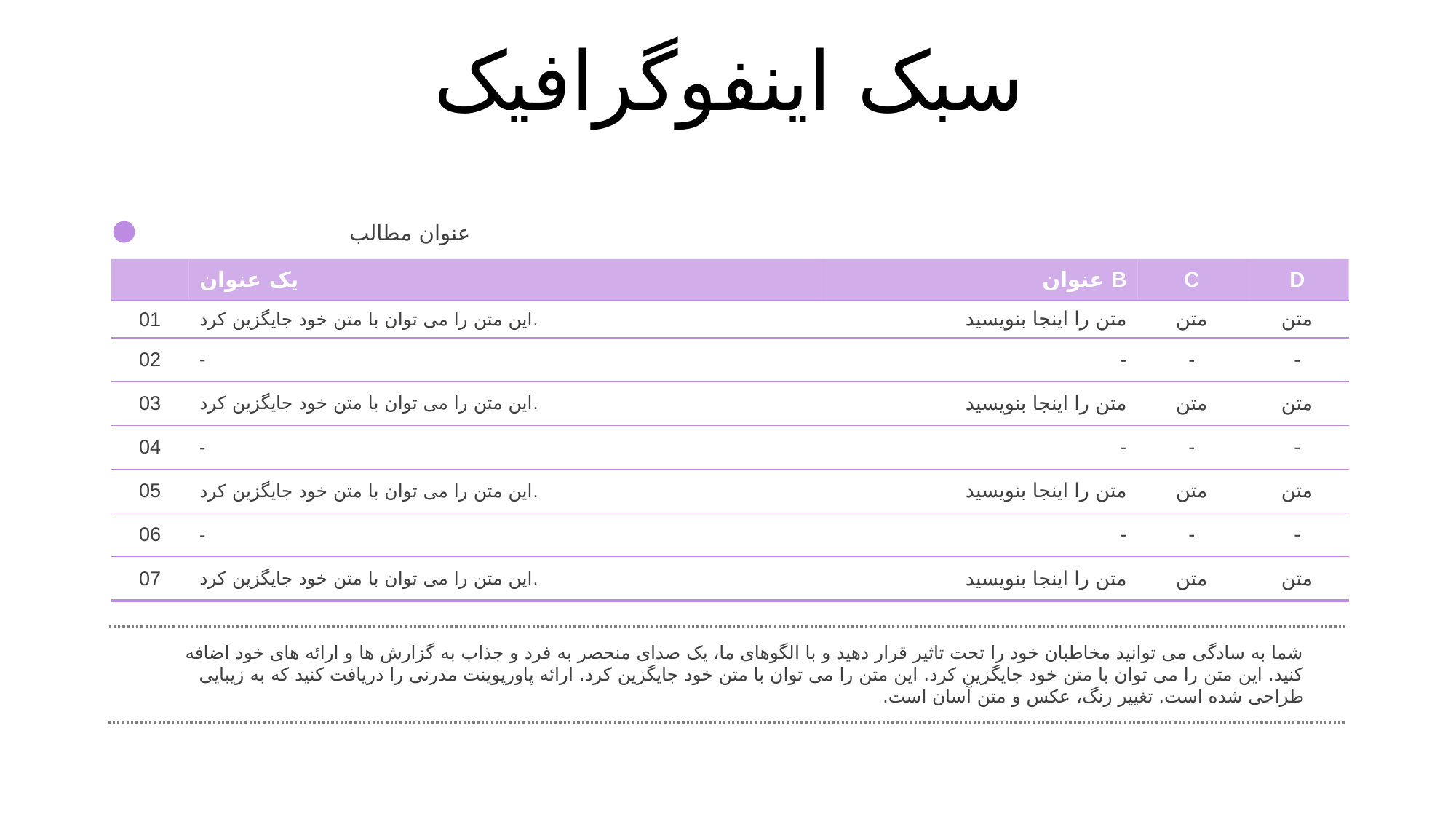

سبک اینفوگرافیک
عنوان مطالب

|  | یک عنوان | عنوان B | C | D |
| --- | --- | --- | --- | --- |
| 01 | این متن را می توان با متن خود جایگزین کرد. | متن را اینجا بنویسید | متن | متن |
| 02 | - | - | - | - |
| 03 | این متن را می توان با متن خود جایگزین کرد. | متن را اینجا بنویسید | متن | متن |
| 04 | - | - | - | - |
| 05 | این متن را می توان با متن خود جایگزین کرد. | متن را اینجا بنویسید | متن | متن |
| 06 | - | - | - | - |
| 07 | این متن را می توان با متن خود جایگزین کرد. | متن را اینجا بنویسید | متن | متن |

شما به سادگی می توانید مخاطبان خود را تحت تاثیر قرار دهید و با الگوهای ما، یک صدای منحصر به فرد و جذاب به گزارش ها و ارائه های خود اضافه کنید. این متن را می توان با متن خود جایگزین کرد. این متن را می توان با متن خود جایگزین کرد. ارائه پاورپوینت مدرنی را دریافت کنید که به زیبایی طراحی شده است. تغییر رنگ، عکس و متن آسان است.